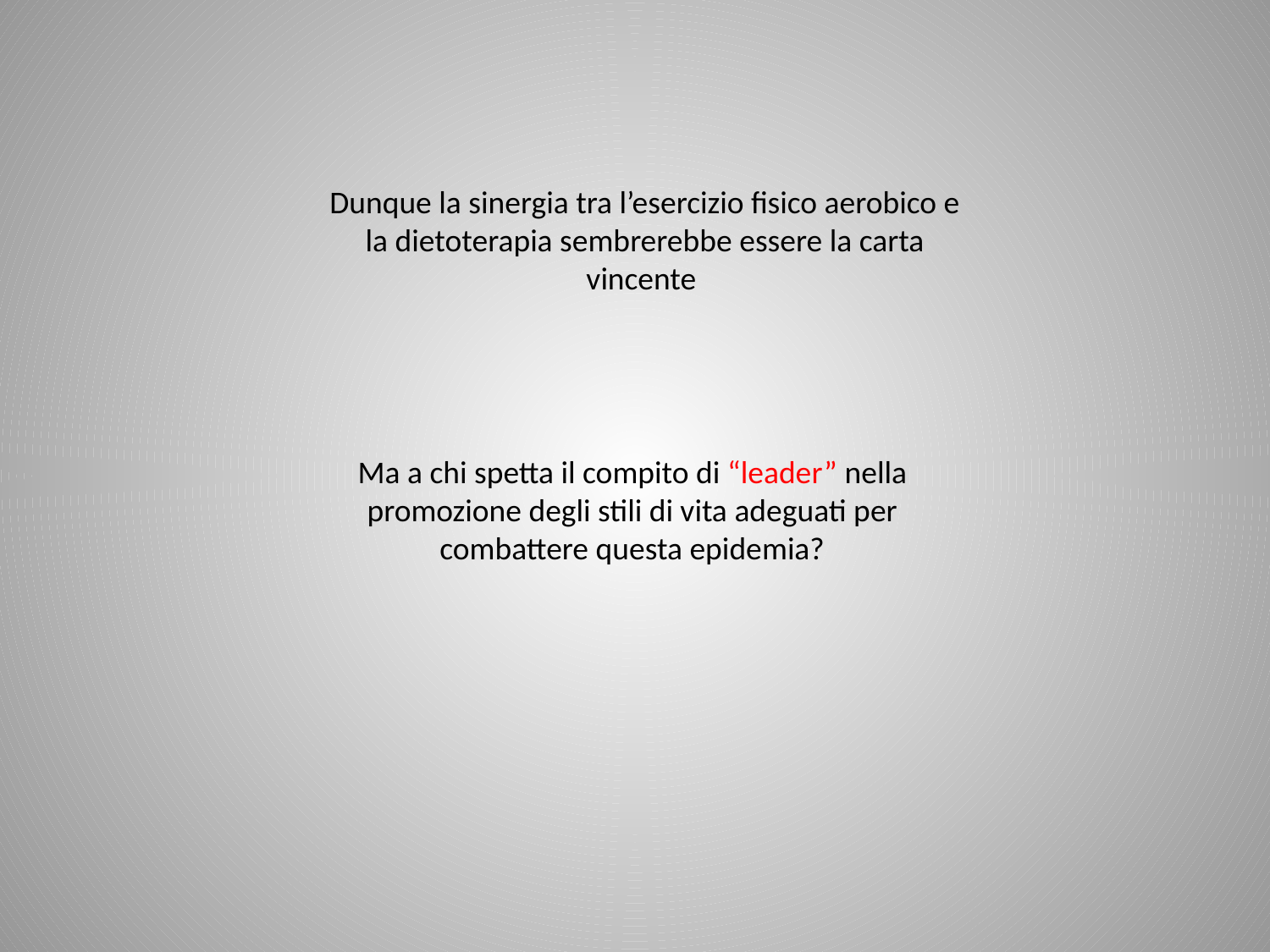

Dunque la sinergia tra l’esercizio fisico aerobico e la dietoterapia sembrerebbe essere la carta vincente
Ma a chi spetta il compito di “leader” nella promozione degli stili di vita adeguati per combattere questa epidemia?